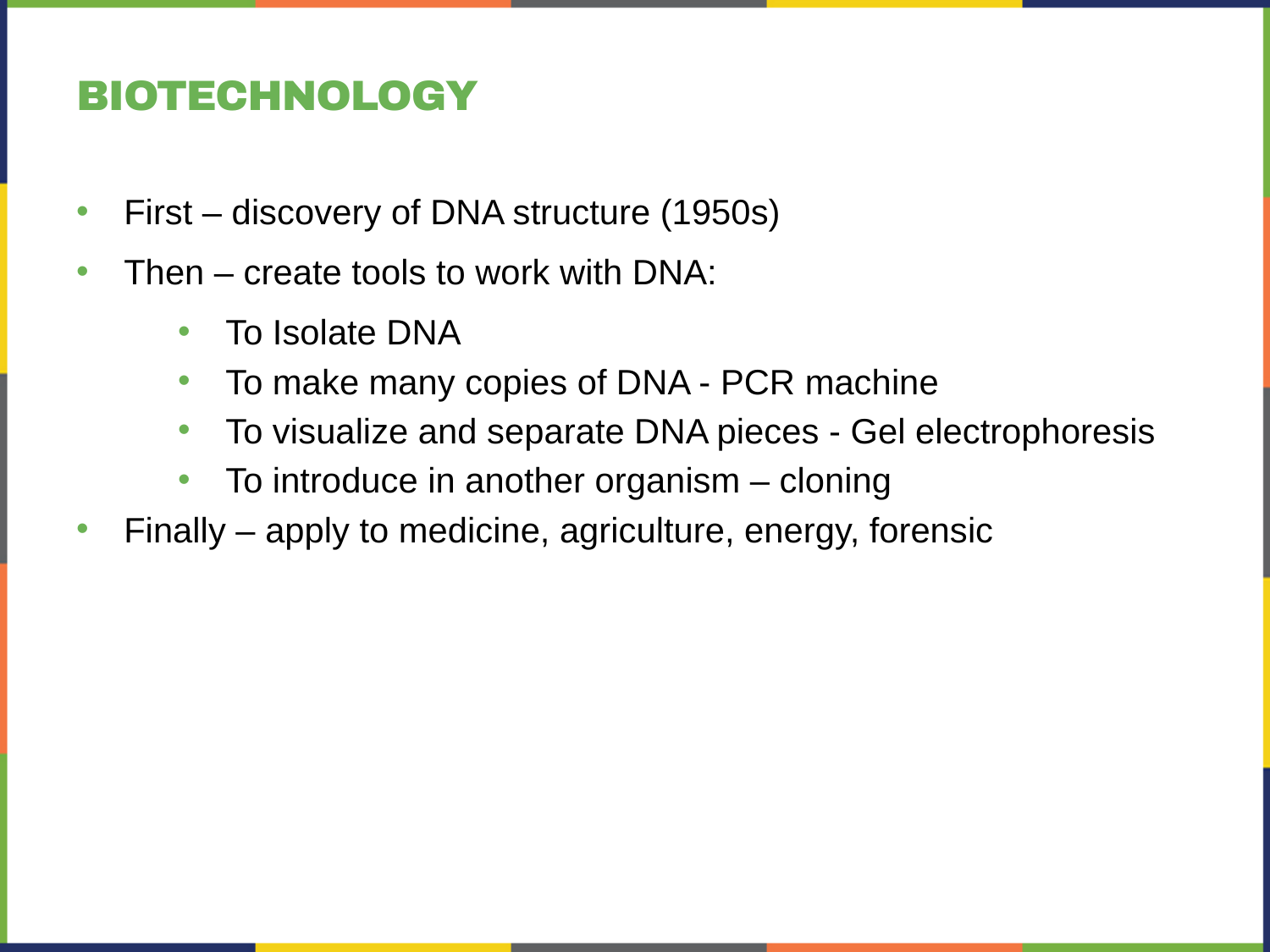

# Biotechnology
First – discovery of DNA structure (1950s)
Then – create tools to work with DNA:
To Isolate DNA
To make many copies of DNA - PCR machine
To visualize and separate DNA pieces - Gel electrophoresis
To introduce in another organism – cloning
Finally – apply to medicine, agriculture, energy, forensic